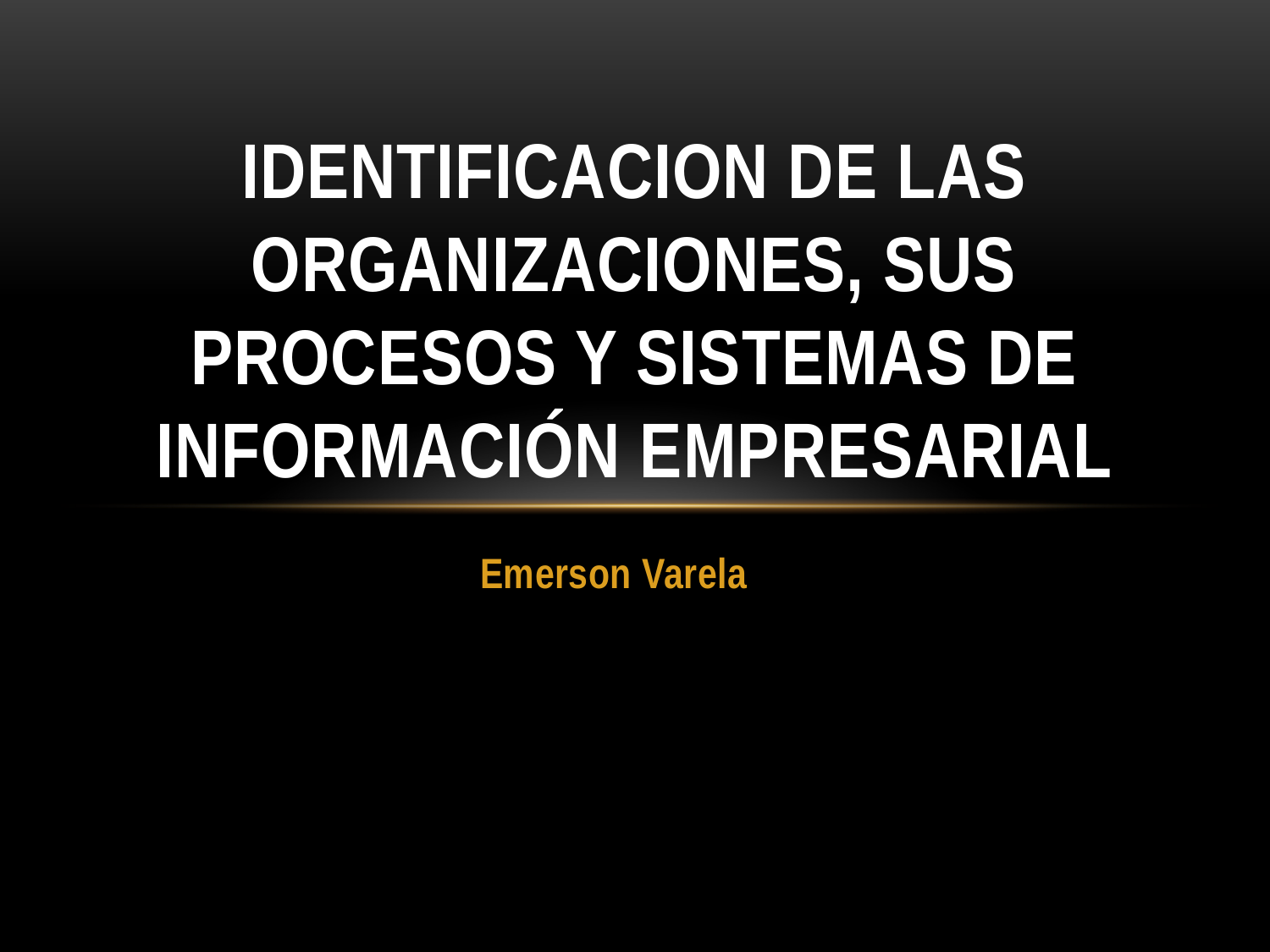

# IDENTIFICACION DE LAS ORGANIZACIONES, SUS PROCESOS Y SISTEMAS DE INFORMACIÓN EMPRESARIAL
Emerson Varela